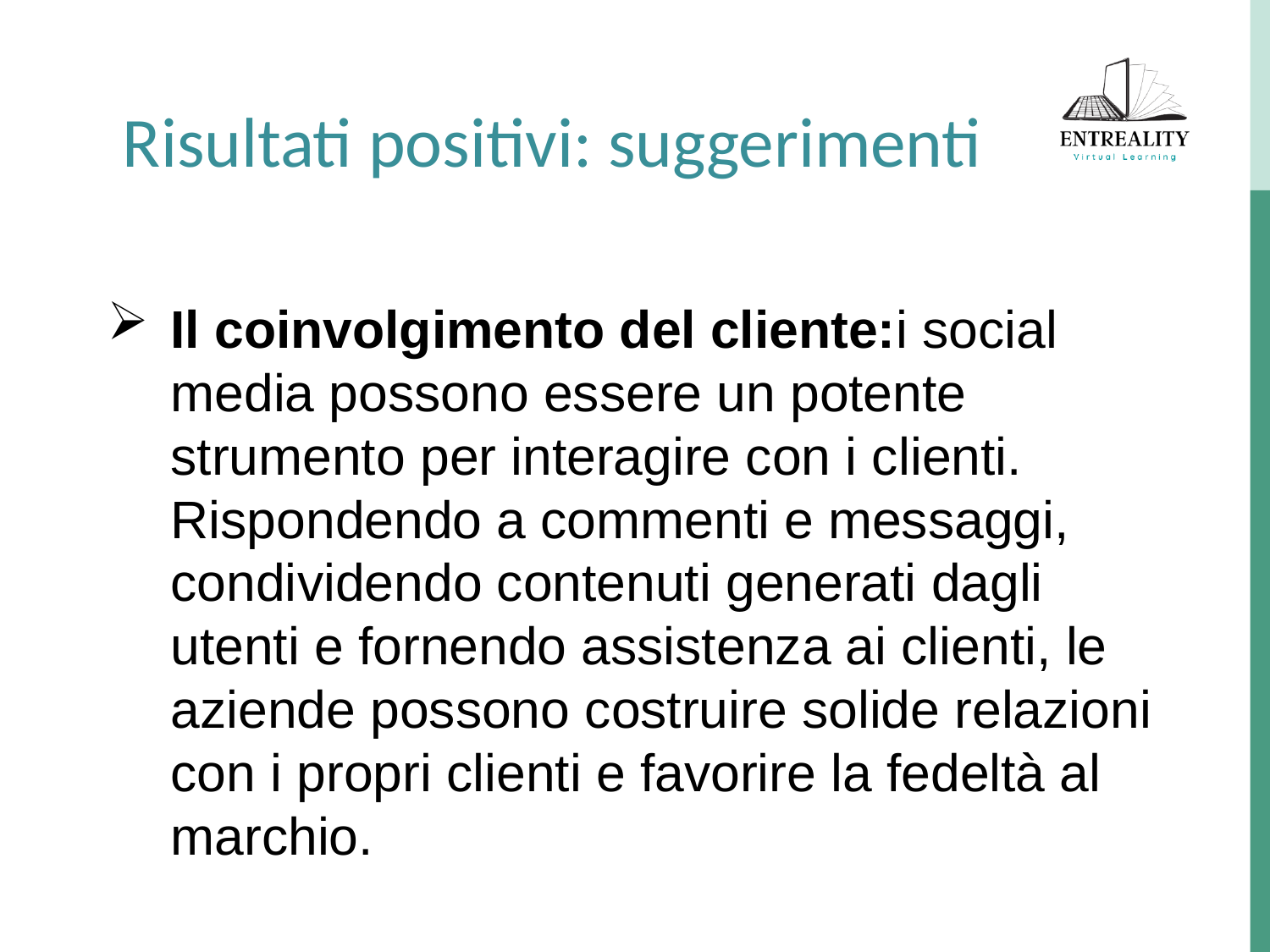

Risultati positivi: suggerimenti
Il coinvolgimento del cliente:i social media possono essere un potente strumento per interagire con i clienti. Rispondendo a commenti e messaggi, condividendo contenuti generati dagli utenti e fornendo assistenza ai clienti, le aziende possono costruire solide relazioni con i propri clienti e favorire la fedeltà al marchio.